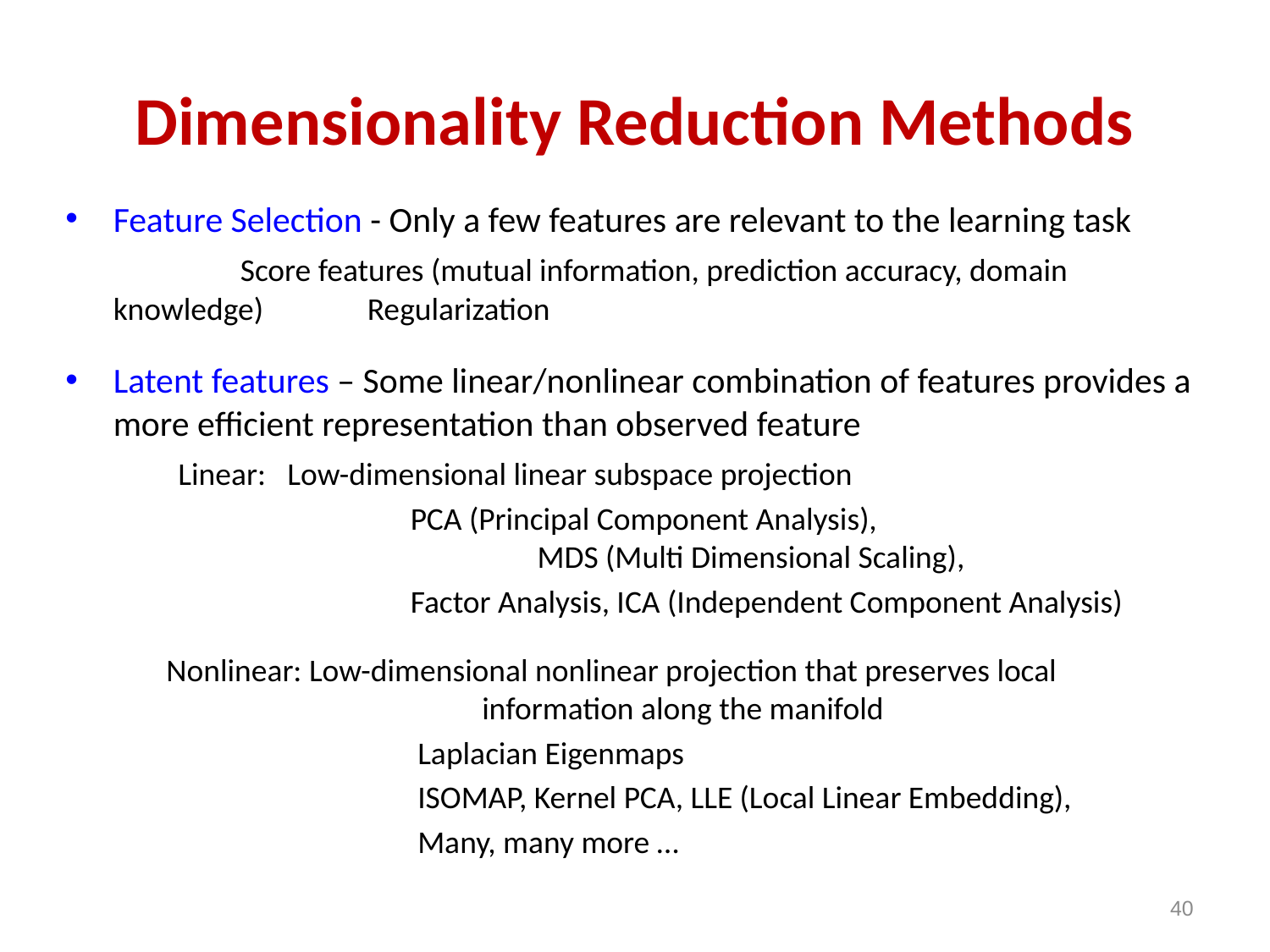

# Dimensionality Reduction Methods
Feature Selection - Only a few features are relevant to the learning task
		Score features (mutual information, prediction accuracy, domain knowledge) 	Regularization

Latent features – Some linear/nonlinear combination of features provides a more efficient representation than observed feature
              Linear:   Low-dimensional linear subspace projection
			      PCA (Principal Component Analysis), 			      		      MDS (Multi Dimensional Scaling),
			      Factor Analysis, ICA (Independent Component Analysis)

              Nonlinear: Low-dimensional nonlinear projection that preserves local 		                	                information along the manifold
			       Laplacian Eigenmaps
			       ISOMAP, Kernel PCA, LLE (Local Linear Embedding),
			       Many, many more …
40